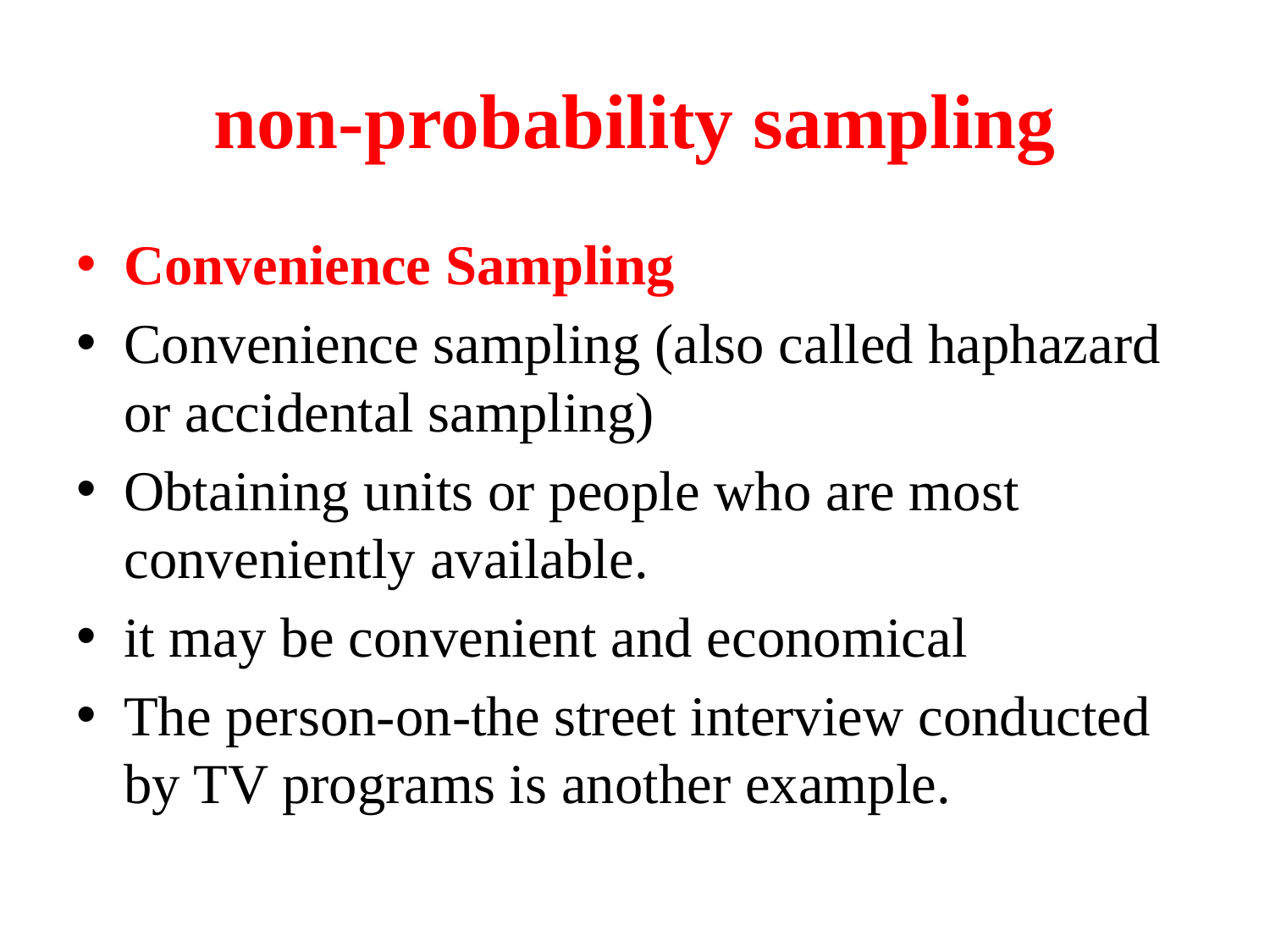

# non-probability sampling
Convenience Sampling
Convenience sampling (also called haphazard or accidental sampling)
Obtaining units or people who are most conveniently available.
it may be convenient and economical
The person-on-the street interview conducted by TV programs is another example.